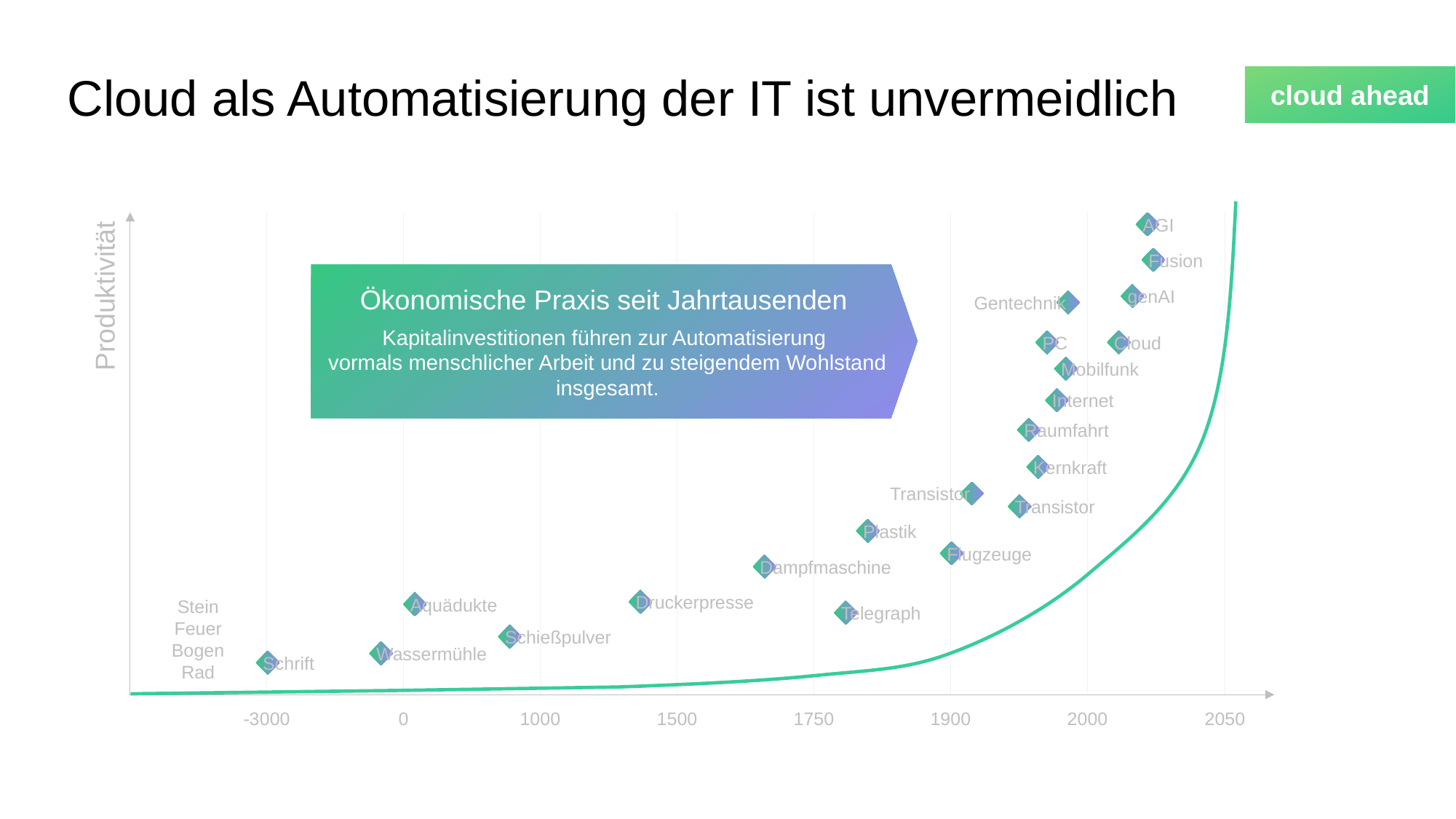

# Cloud als Automatisierung der IT ist unvermeidlich

AGI
Fusion
genAI
Gentechnik
PC
Cloud
Mobilfunk
Internet
Raumfahrt
Kernkraft
Transistor
Transistor
Plastik
Flugzeuge
Dampfmaschine
Druckerpresse
Aquädukte
Telegraph
Schießpulver
Wassermühle
Schrift
Ökonomische Praxis seit Jahrtausenden
Kapitalinvestitionen führen zur Automatisierung
vormals menschlicher Arbeit und zu steigendem Wohlstand insgesamt.
Produktivität
Stein
Feuer
Bogen
Rad
-3000
0
1000
1500
1750
1900
2000
2050